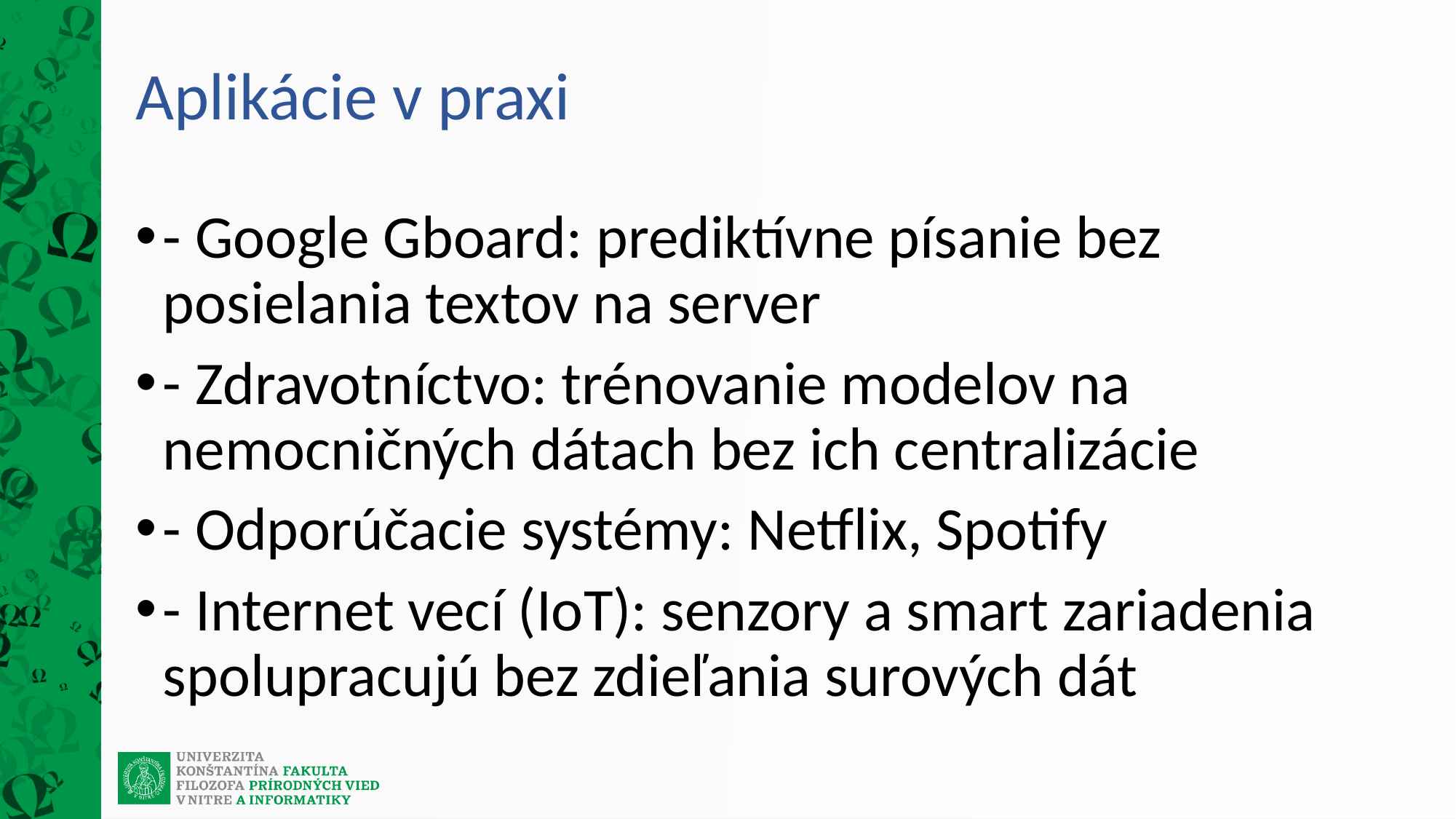

# Aplikácie v praxi
- Google Gboard: prediktívne písanie bez posielania textov na server
- Zdravotníctvo: trénovanie modelov na nemocničných dátach bez ich centralizácie
- Odporúčacie systémy: Netflix, Spotify
- Internet vecí (IoT): senzory a smart zariadenia spolupracujú bez zdieľania surových dát